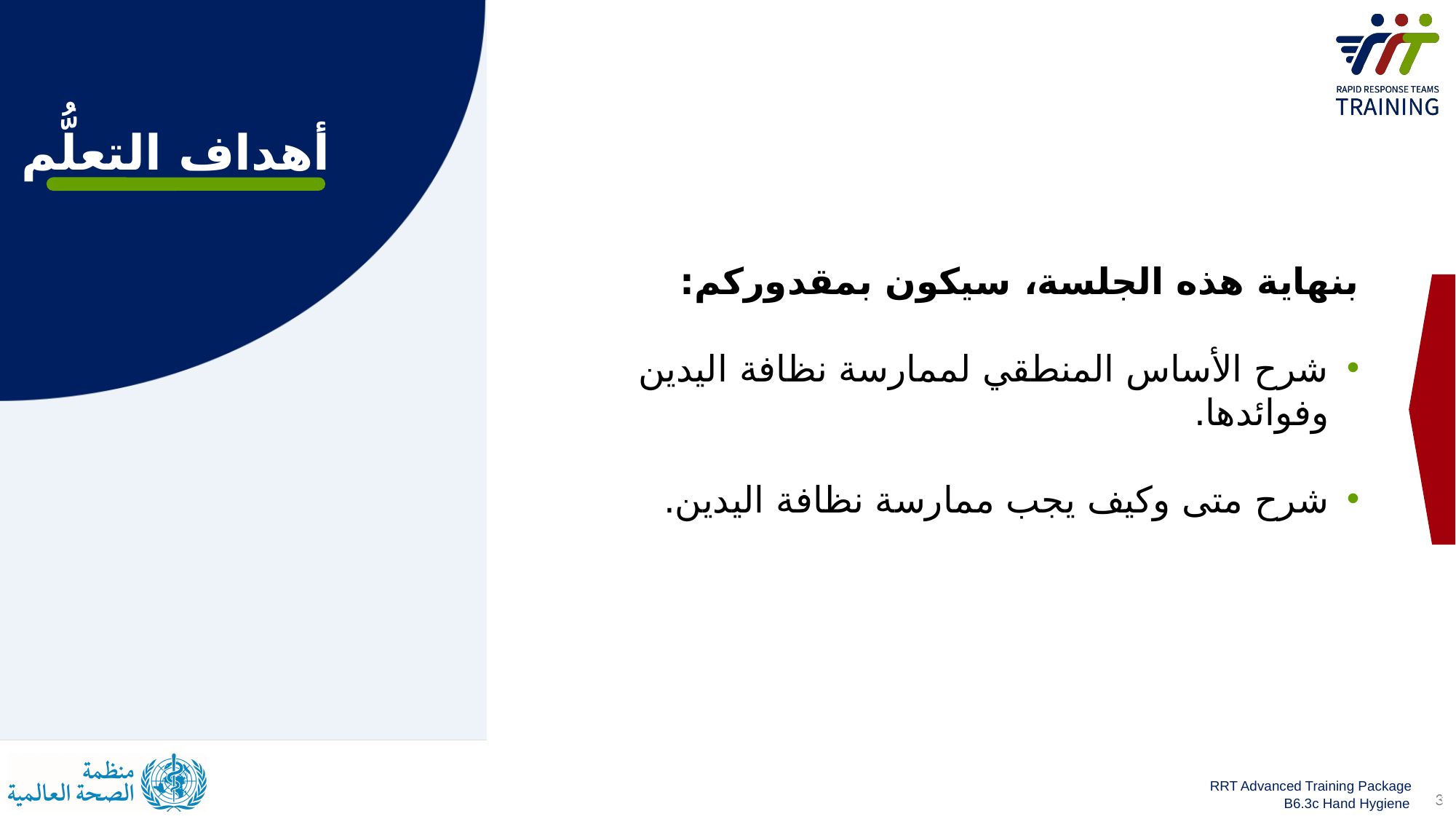

أهداف التعلُّم
بنهاية هذه الجلسة، سيكون بمقدوركم:

شرح الأساس المنطقي لممارسة نظافة اليدين وفوائدها.

شرح متى وكيف يجب ممارسة نظافة اليدين.
3